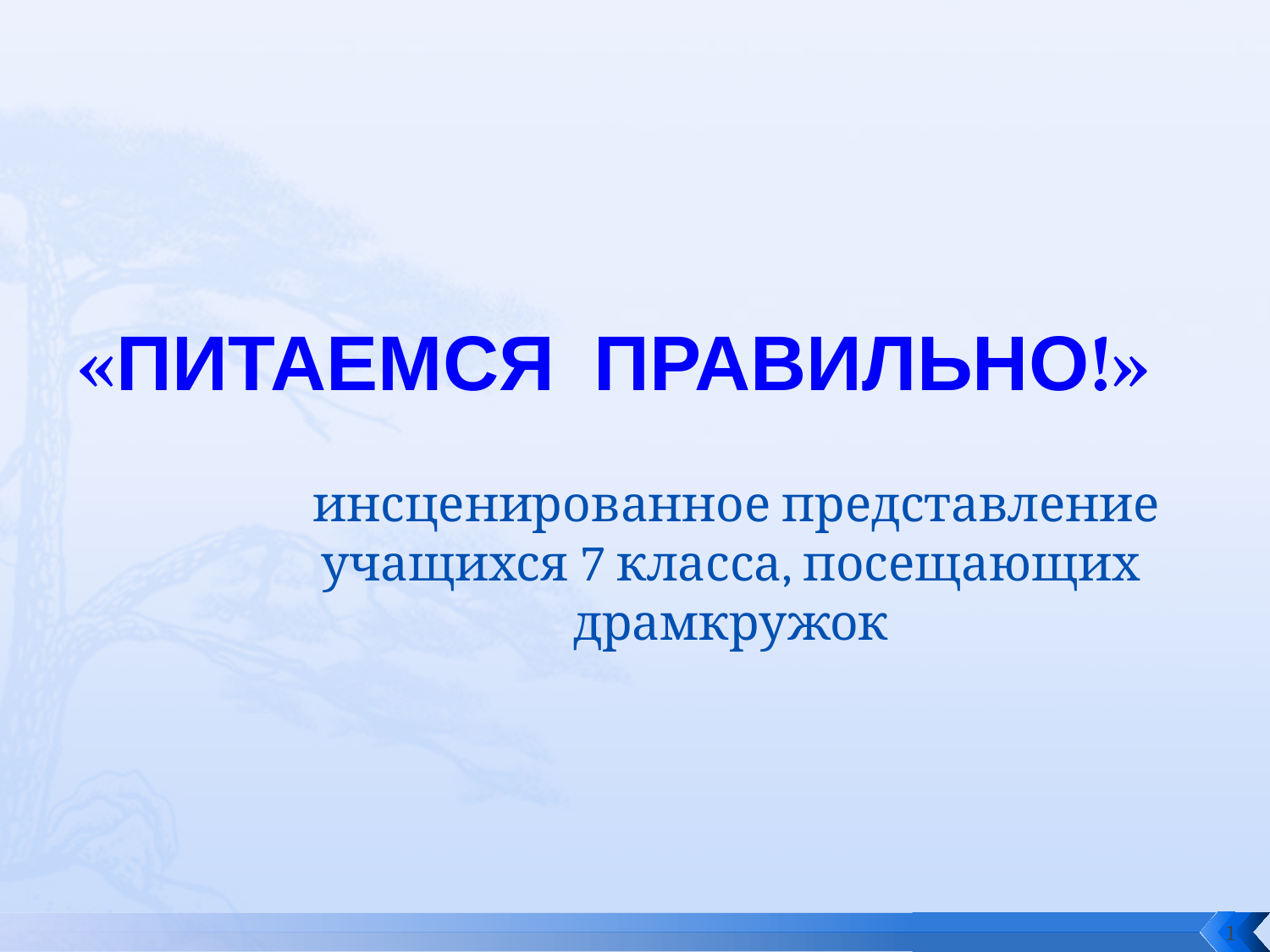

# «ПИТАЕМСЯ  ПРАВИЛЬНО!»
 инсценированное представление учащихся 7 класса, посещающих драмкружок
1